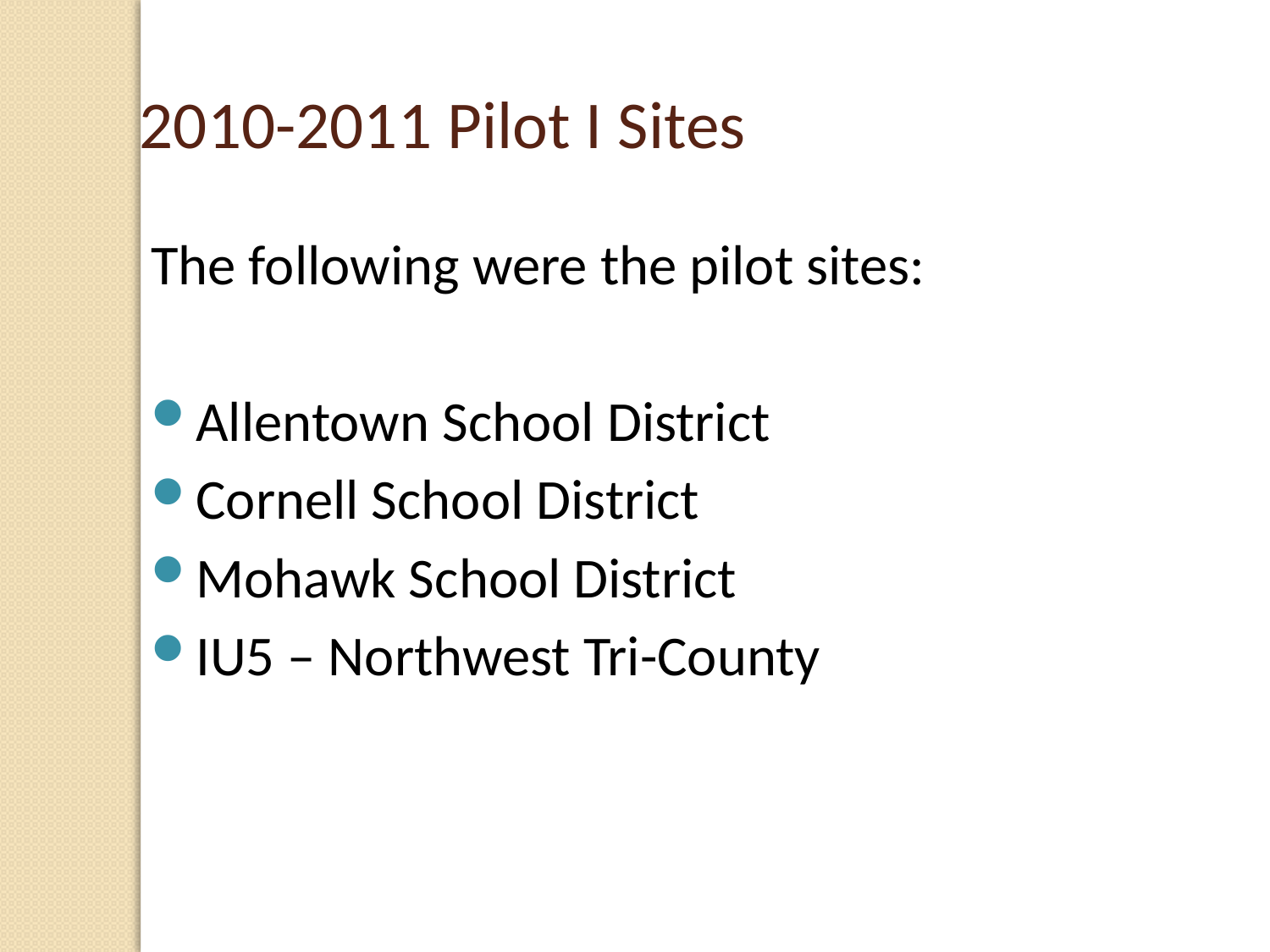

2010-2011 Pilot I Sites
The following were the pilot sites:

Allentown School District
Cornell School District
Mohawk School District
IU5 – Northwest Tri-County